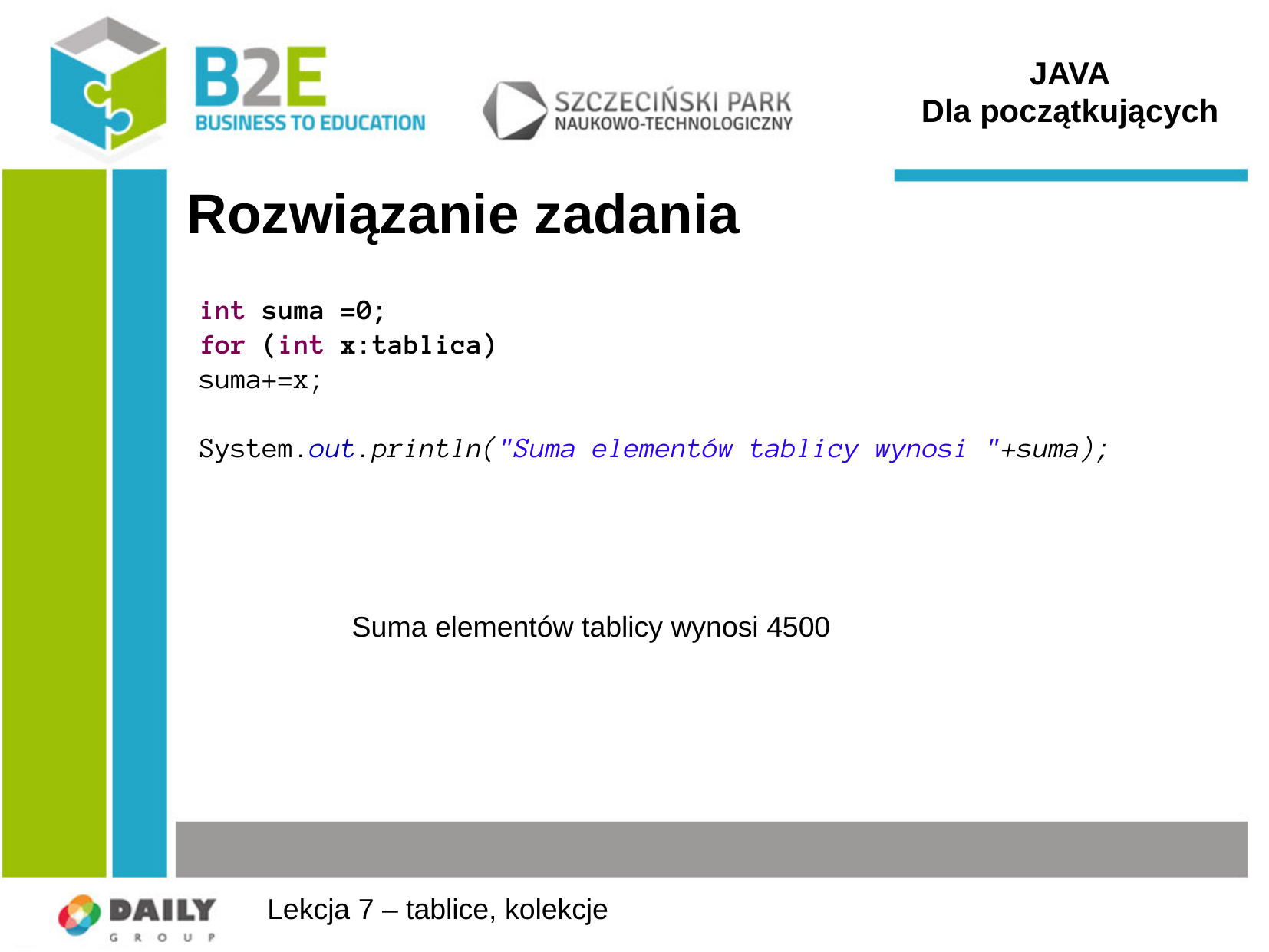

JAVA
Dla początkujących
# Rozwiązanie zadania
int suma =0;
for (int x:tablica)
suma+=x;

System.out.println("Suma elementów tablicy wynosi "+suma);
Suma elementów tablicy wynosi 4500
Lekcja 7 – tablice, kolekcje